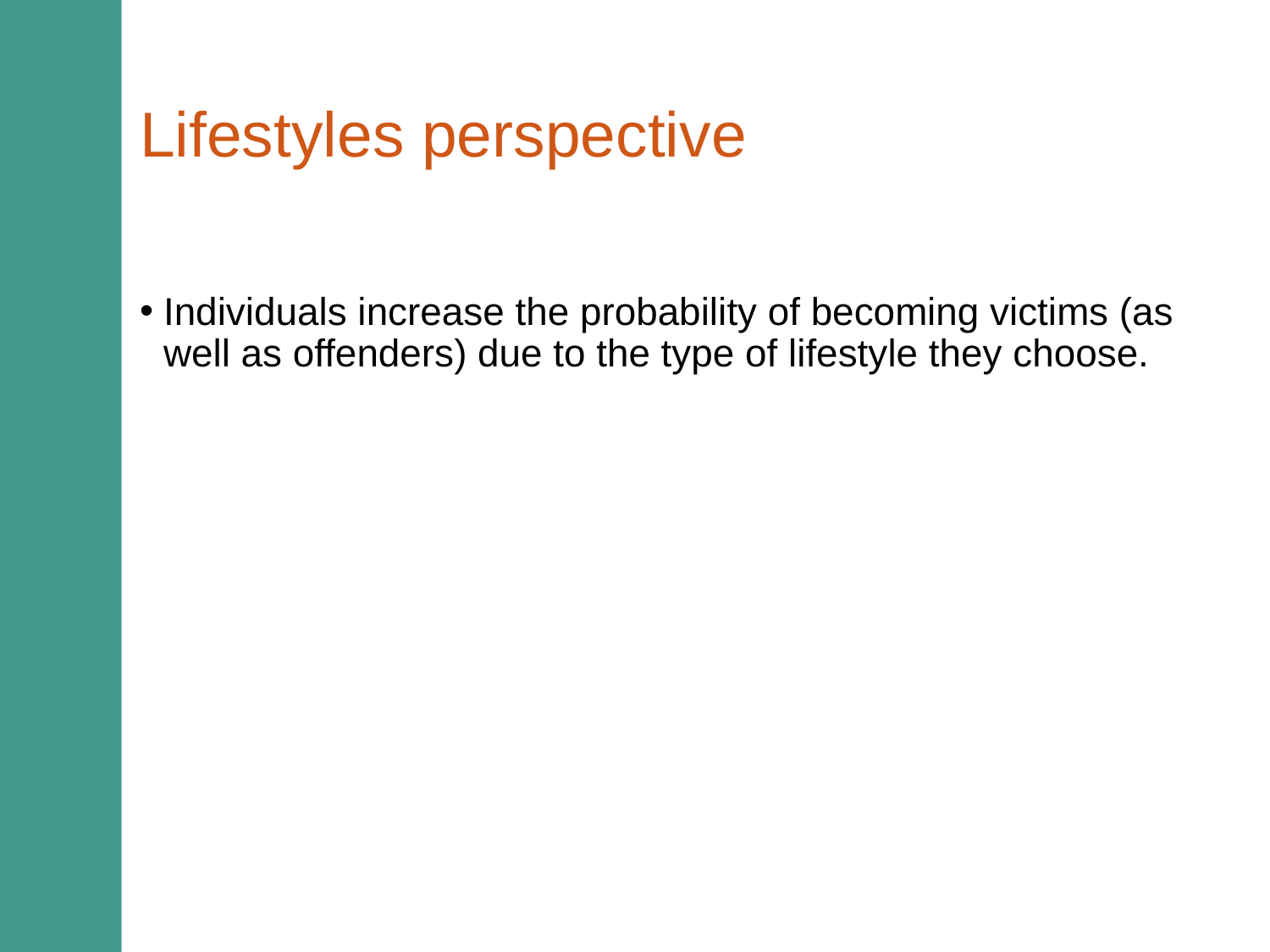

# Lifestyles perspective
Individuals increase the probability of becoming victims (as well as offenders) due to the type of lifestyle they choose.